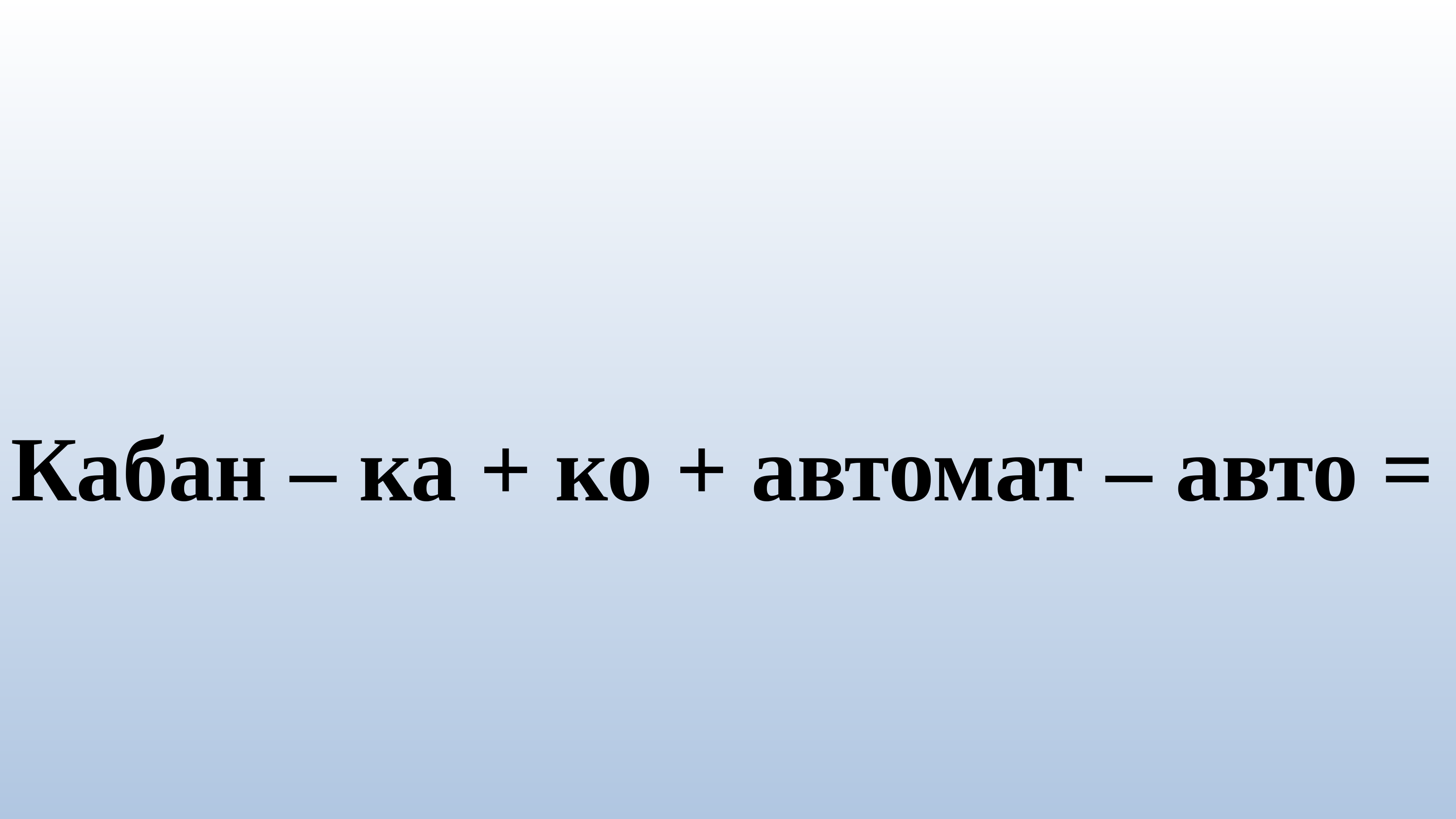

Кабан – ка + ко + автомат – авто =